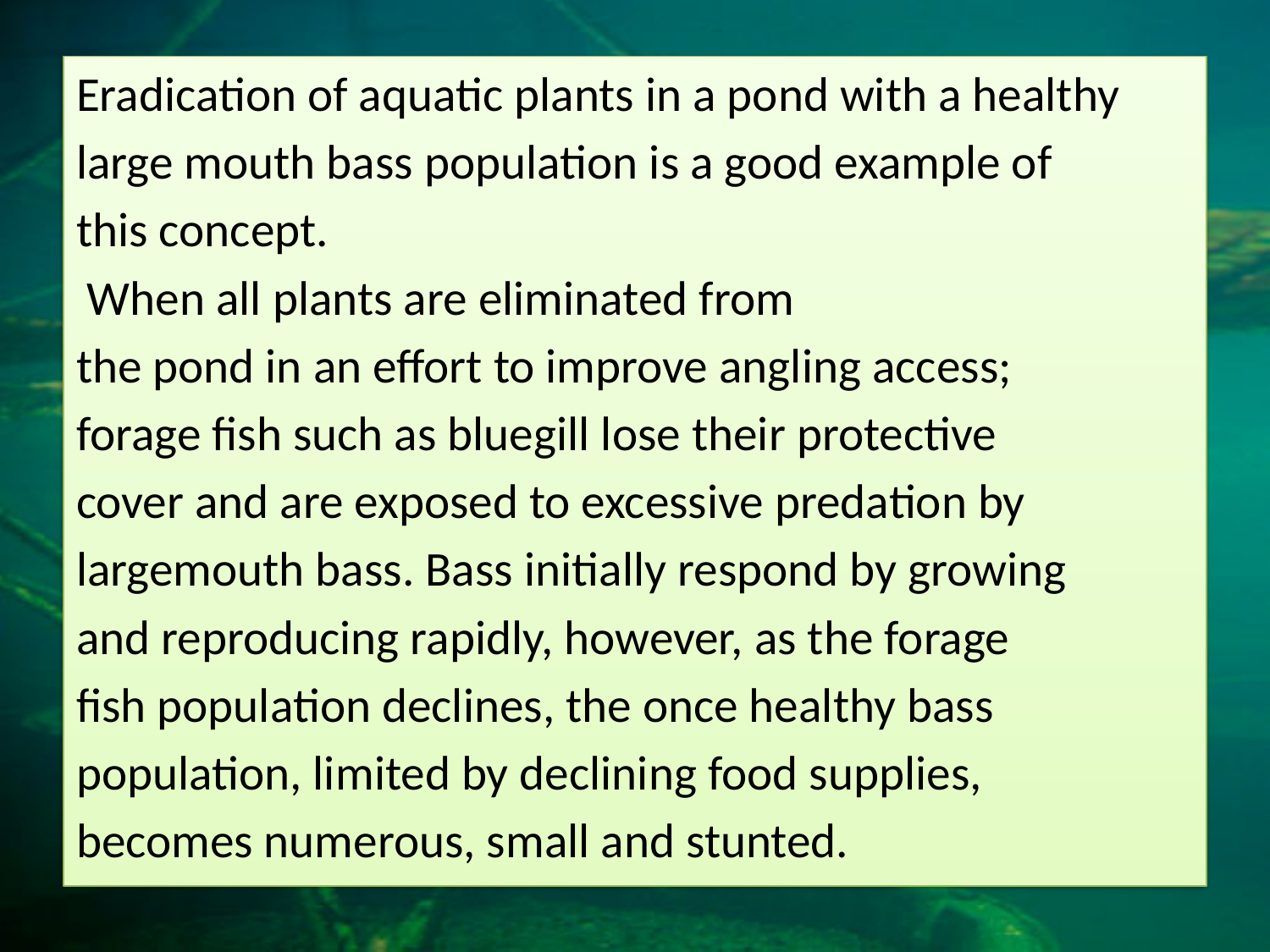

Eradication of aquatic plants in a pond with a healthy
large mouth bass population is a good example of
this concept.
 When all plants are eliminated from
the pond in an effort to improve angling access;
forage fish such as bluegill lose their protective
cover and are exposed to excessive predation by
largemouth bass. Bass initially respond by growing
and reproducing rapidly, however, as the forage
fish population declines, the once healthy bass
population, limited by declining food supplies,
becomes numerous, small and stunted.